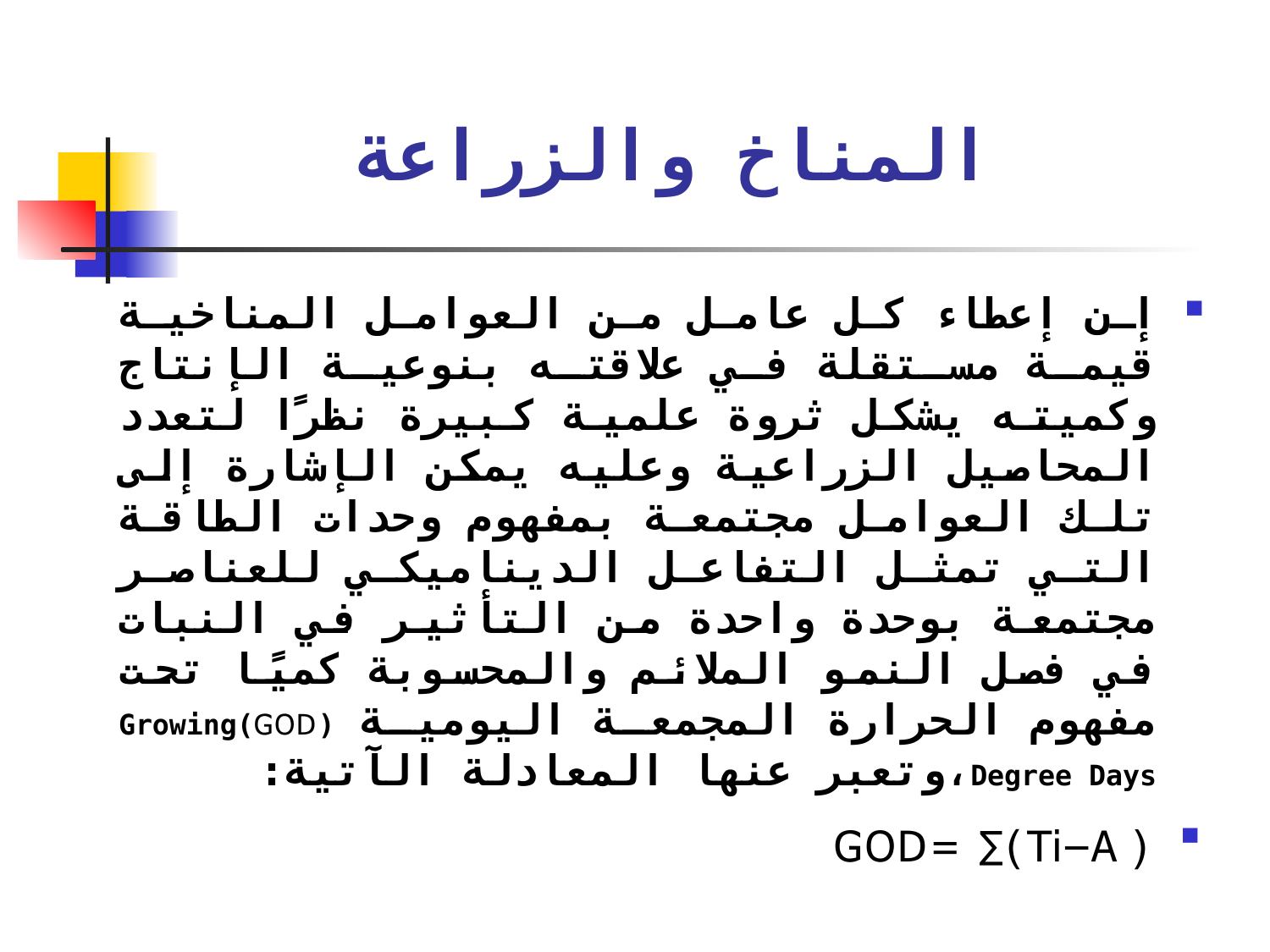

# المناخ والزراعة
إن إعطاء كل عامل من العوامل المناخية قيمة مستقلة في علاقته بنوعية الإنتاج وكميته يشكل ثروة علمية كبيرة نظرًا لتعدد المحاصيل الزراعية وعليه يمكن الإشارة إلى تلك العوامل مجتمعة بمفهوم وحدات الطاقة التي تمثل التفاعل الديناميكي للعناصر مجتمعة بوحدة واحدة من التأثير في النبات في فصل النمو الملائم والمحسوبة كميًا تحت مفهوم الحرارة المجمعة اليومية (GOD)Growing Degree Days،وتعبر عنها المعادلة الآتية:
GOD= ∑(Ti–A )
حيث: معدل الحرارة اليومية Ti
درجة الصفر الحراري A       ( وتكون في حدود 10 ْ مئوية)